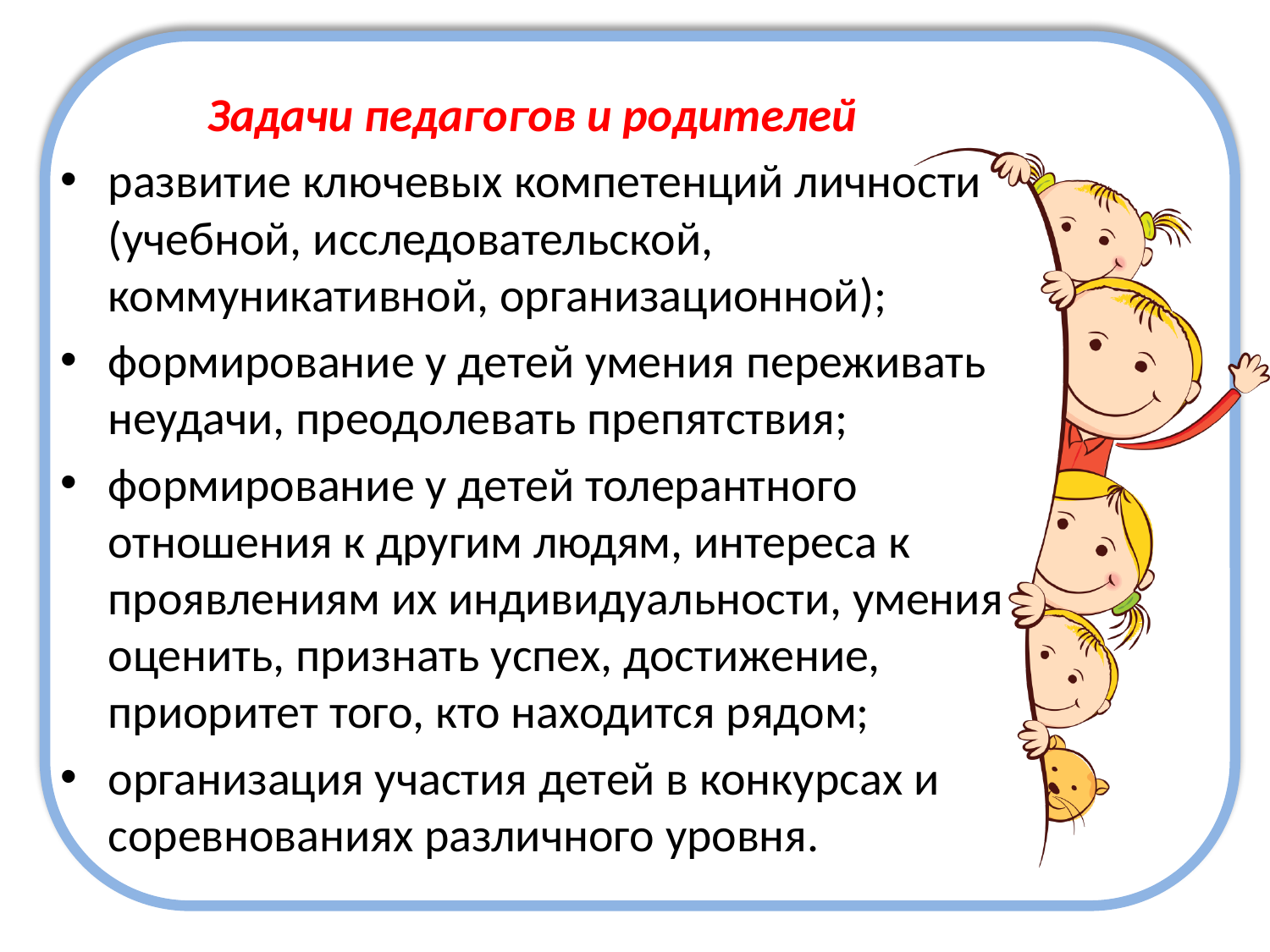

#
Задачи педагогов и родителей
развитие ключевых компетенций личности (учебной, исследовательской, коммуникативной, организационной);
формирование у детей умения переживать неудачи, преодолевать препятствия;
формирование у детей толерантного отношения к другим людям, интереса к проявлениям их индивидуальности, умения оценить, признать успех, достижение, приоритет того, кто находится рядом;
организация участия детей в конкурсах и соревнованиях различного уровня.